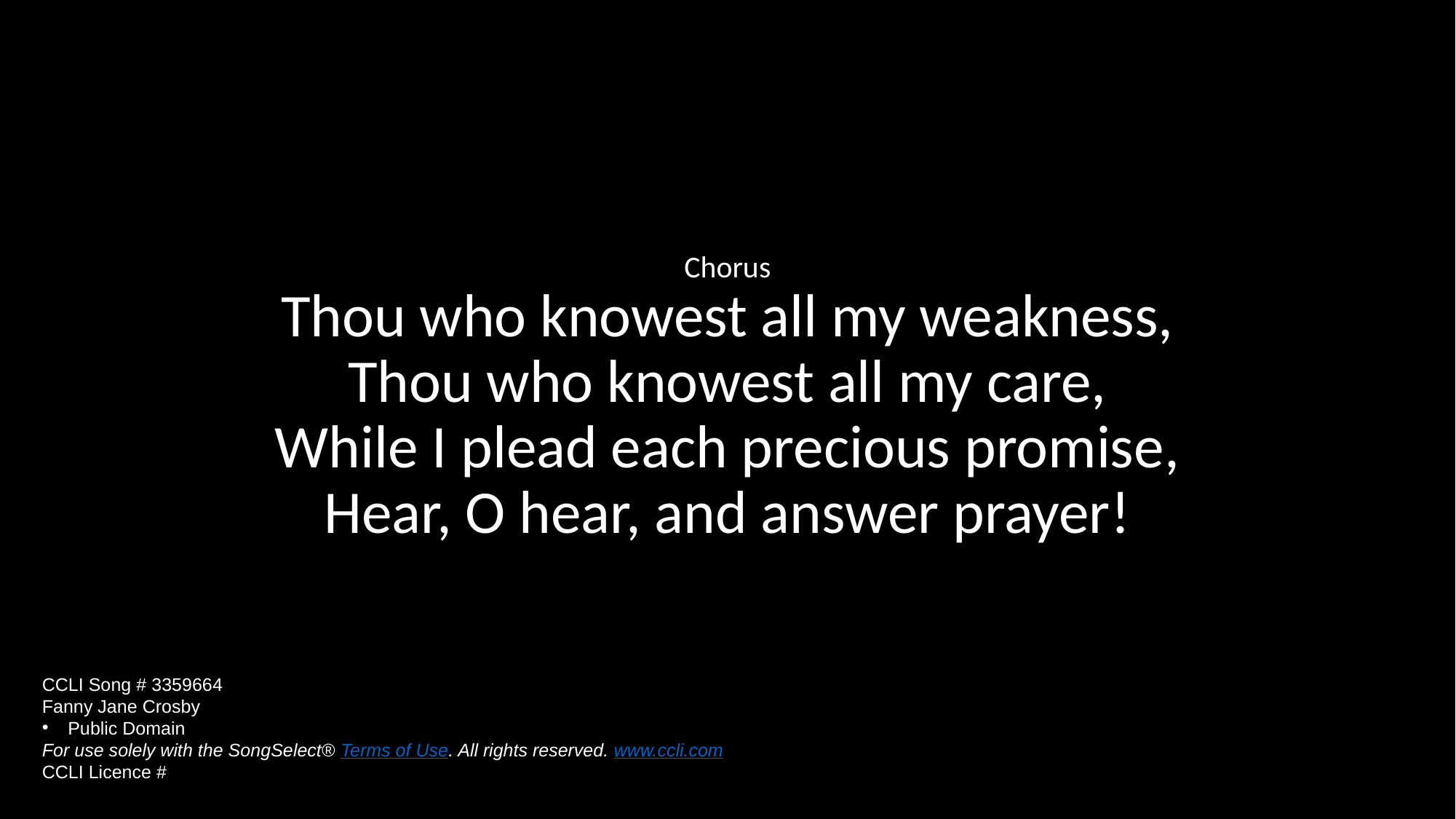

Chorus
Thou who knowest all my weakness,
Thou who knowest all my care,
While I plead each precious promise,
Hear, O hear, and answer prayer!

CCLI Song # 3359664
Fanny Jane Crosby
Public Domain
For use solely with the SongSelect® Terms of Use. All rights reserved. www.ccli.com
CCLI Licence #